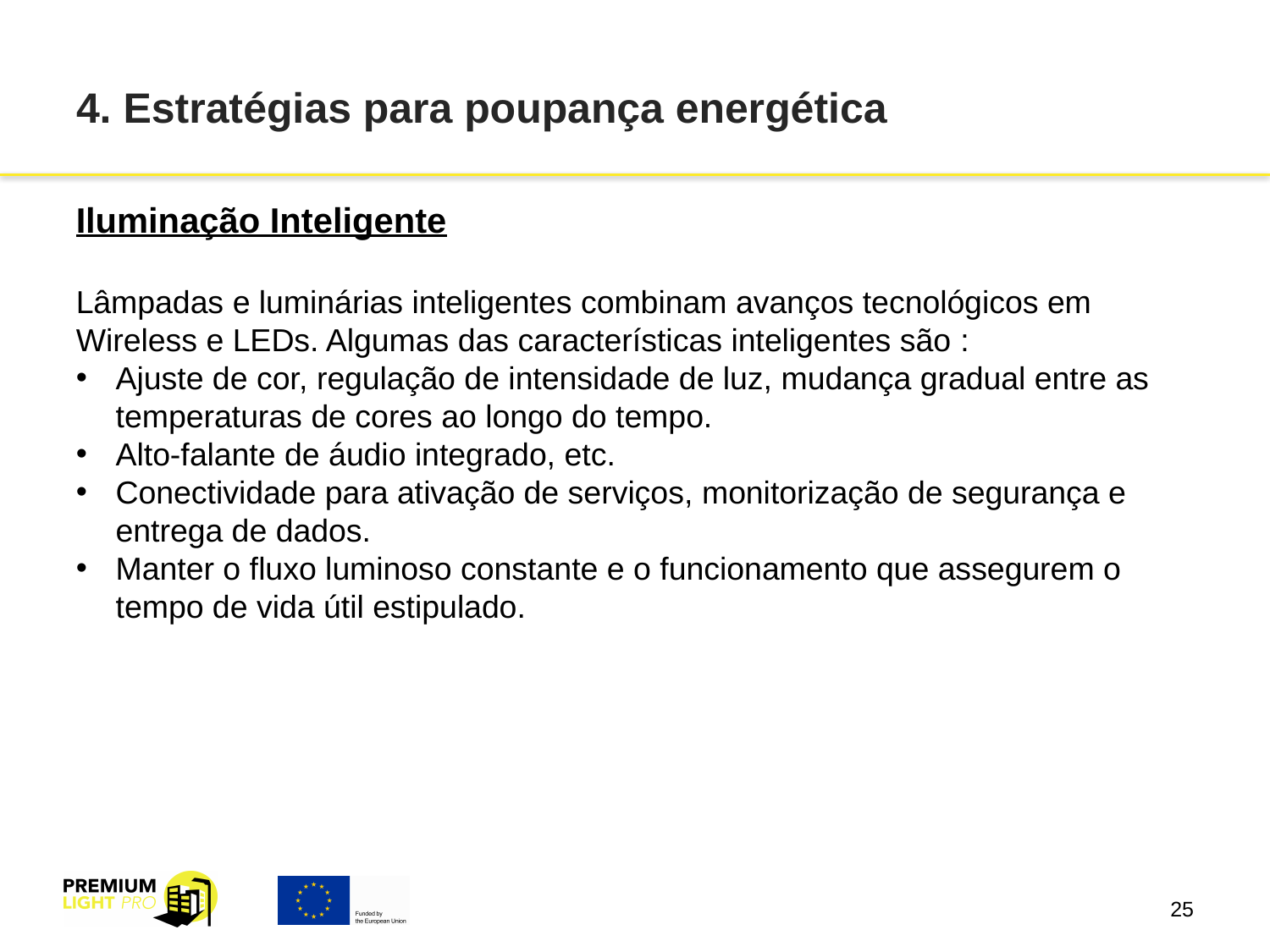

# 4. Estratégias para poupança energética
Iluminação Inteligente

Lâmpadas e luminárias inteligentes combinam avanços tecnológicos em Wireless e LEDs. Algumas das características inteligentes são :
Ajuste de cor, regulação de intensidade de luz, mudança gradual entre as temperaturas de cores ao longo do tempo.
Alto-falante de áudio integrado, etc.
Conectividade para ativação de serviços, monitorização de segurança e entrega de dados.
Manter o fluxo luminoso constante e o funcionamento que assegurem o tempo de vida útil estipulado.